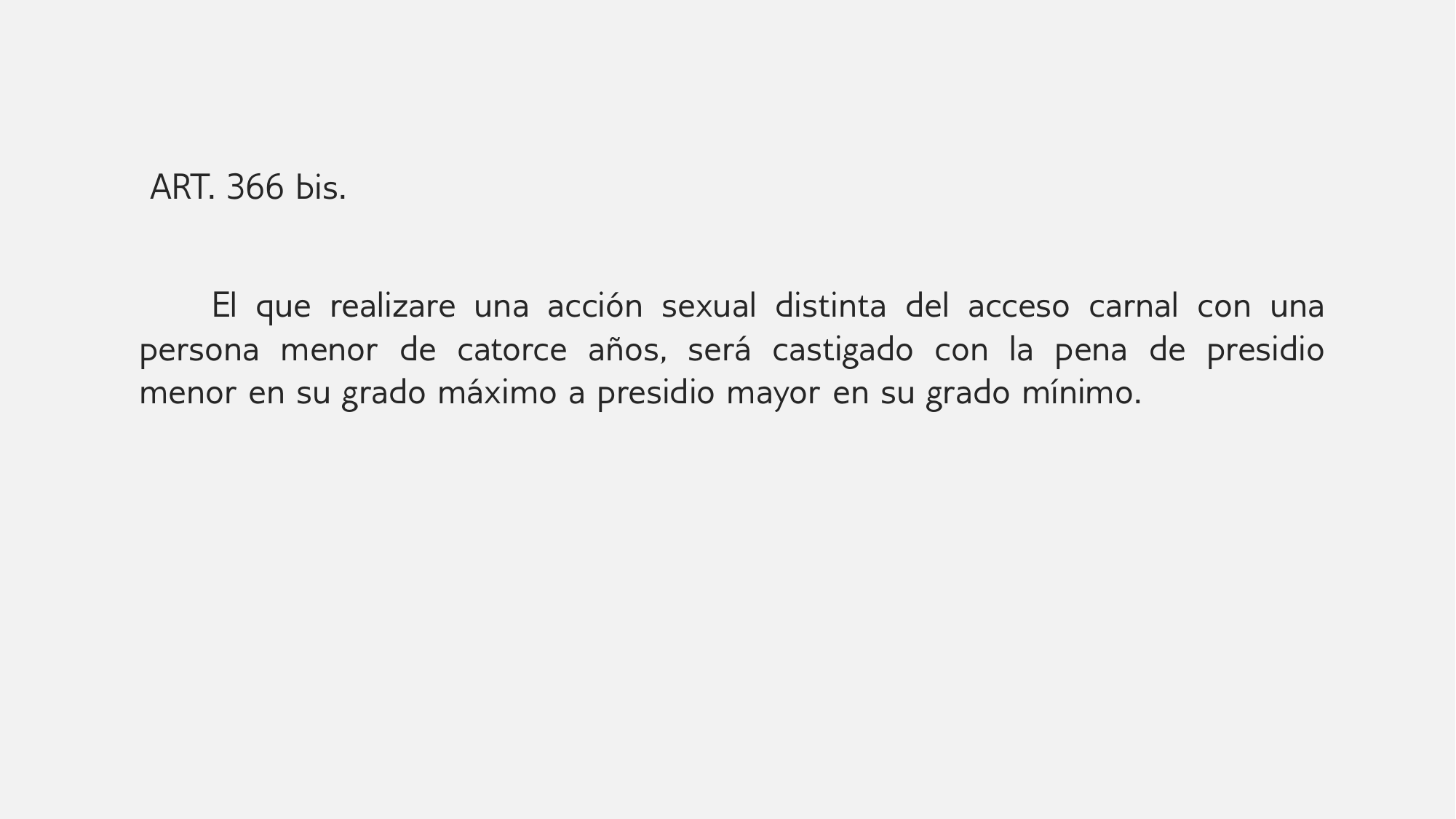

ART. 366 bis.

    El que realizare una acción sexual distinta del acceso carnal con una persona menor de catorce años, será castigado con la pena de presidio menor en su grado máximo a presidio mayor en su grado mínimo.